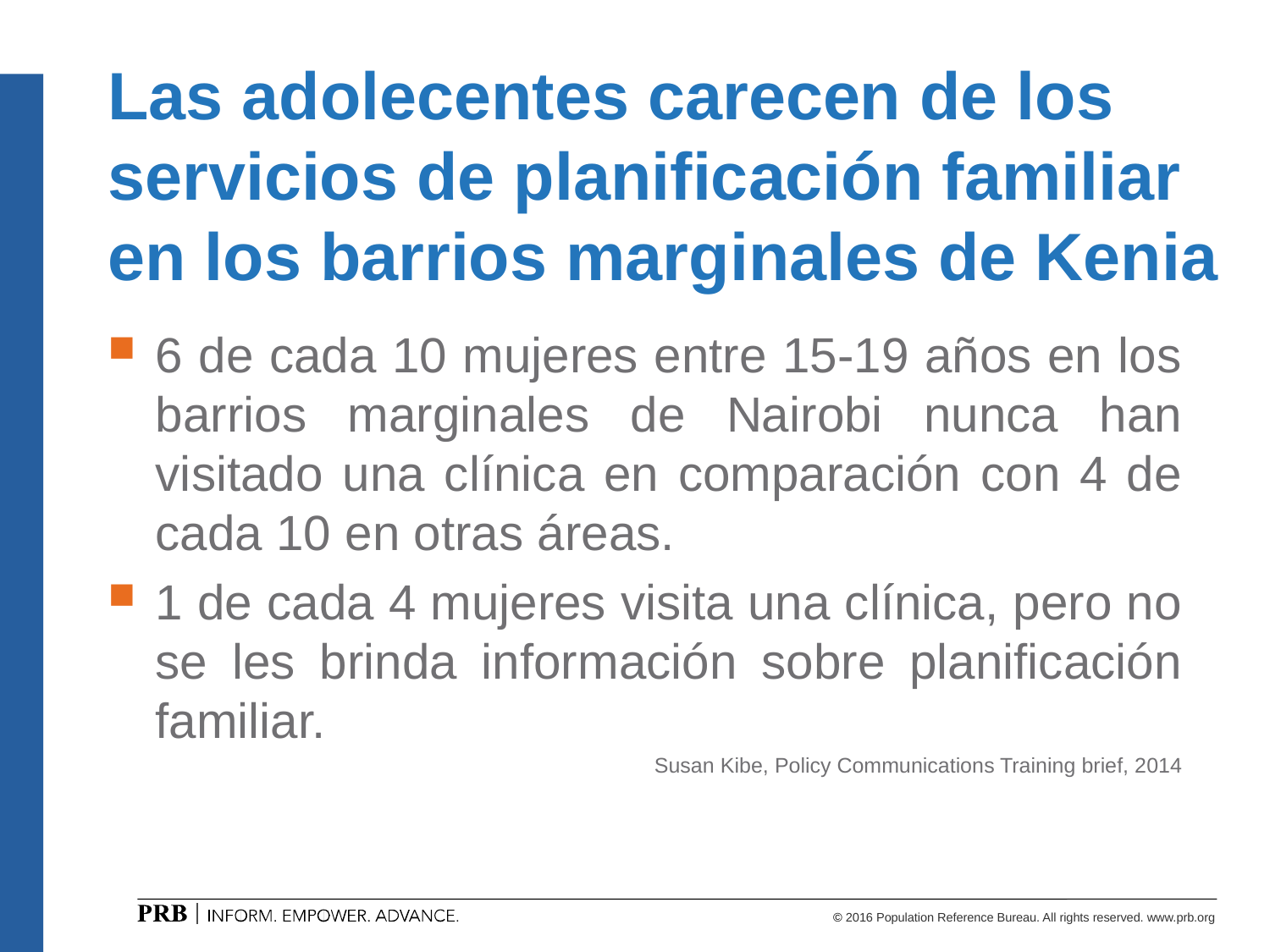

# Las adolecentes carecen de los servicios de planificación familiar en los barrios marginales de Kenia
6 de cada 10 mujeres entre 15-19 años en los barrios marginales de Nairobi nunca han visitado una clínica en comparación con 4 de cada 10 en otras áreas.
1 de cada 4 mujeres visita una clínica, pero no se les brinda información sobre planificación familiar.
Susan Kibe, Policy Communications Training brief, 2014